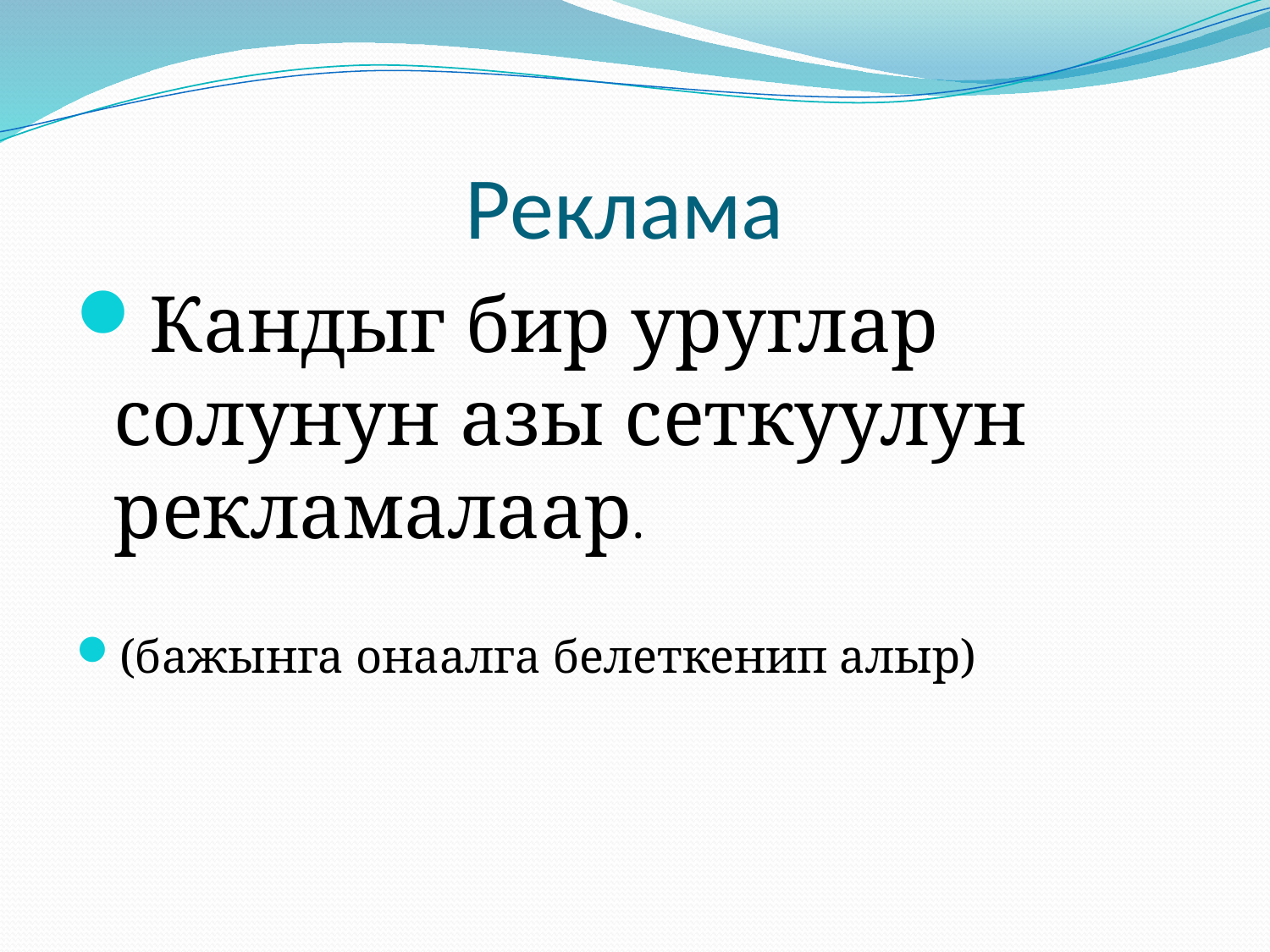

# Реклама
Кандыг бир уруглар солунун азы сеткуулун рекламалаар.

(бажынга онаалга белеткенип алыр)